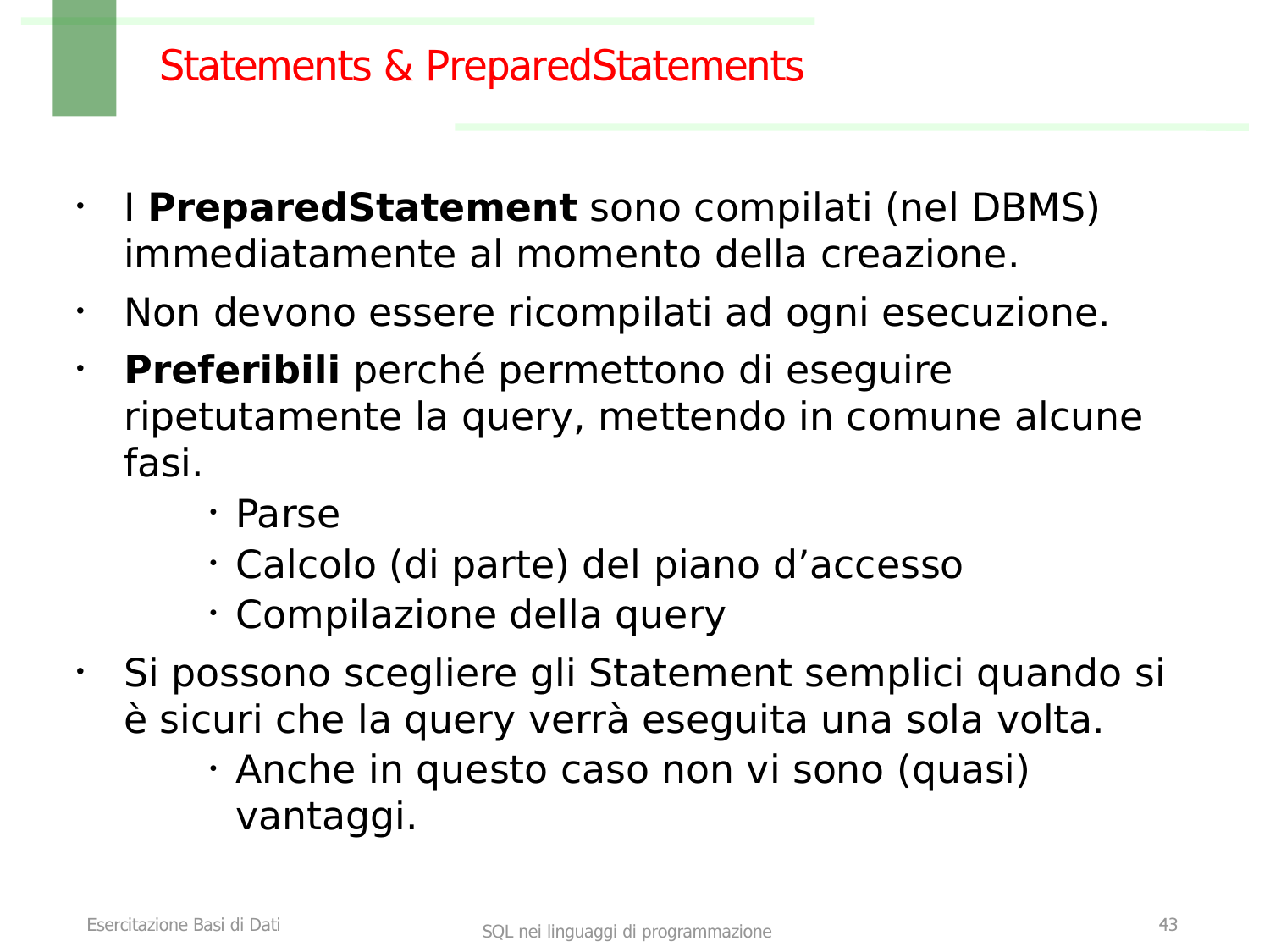

# Statements & PreparedStatements
I PreparedStatement sono compilati (nel DBMS) immediatamente al momento della creazione.
Non devono essere ricompilati ad ogni esecuzione.
Preferibili perché permettono di eseguire ripetutamente la query, mettendo in comune alcune fasi.
Parse
Calcolo (di parte) del piano d’accesso
Compilazione della query
Si possono scegliere gli Statement semplici quando si è sicuri che la query verrà eseguita una sola volta.
Anche in questo caso non vi sono (quasi) vantaggi.
SQL nei linguaggi di programmazione